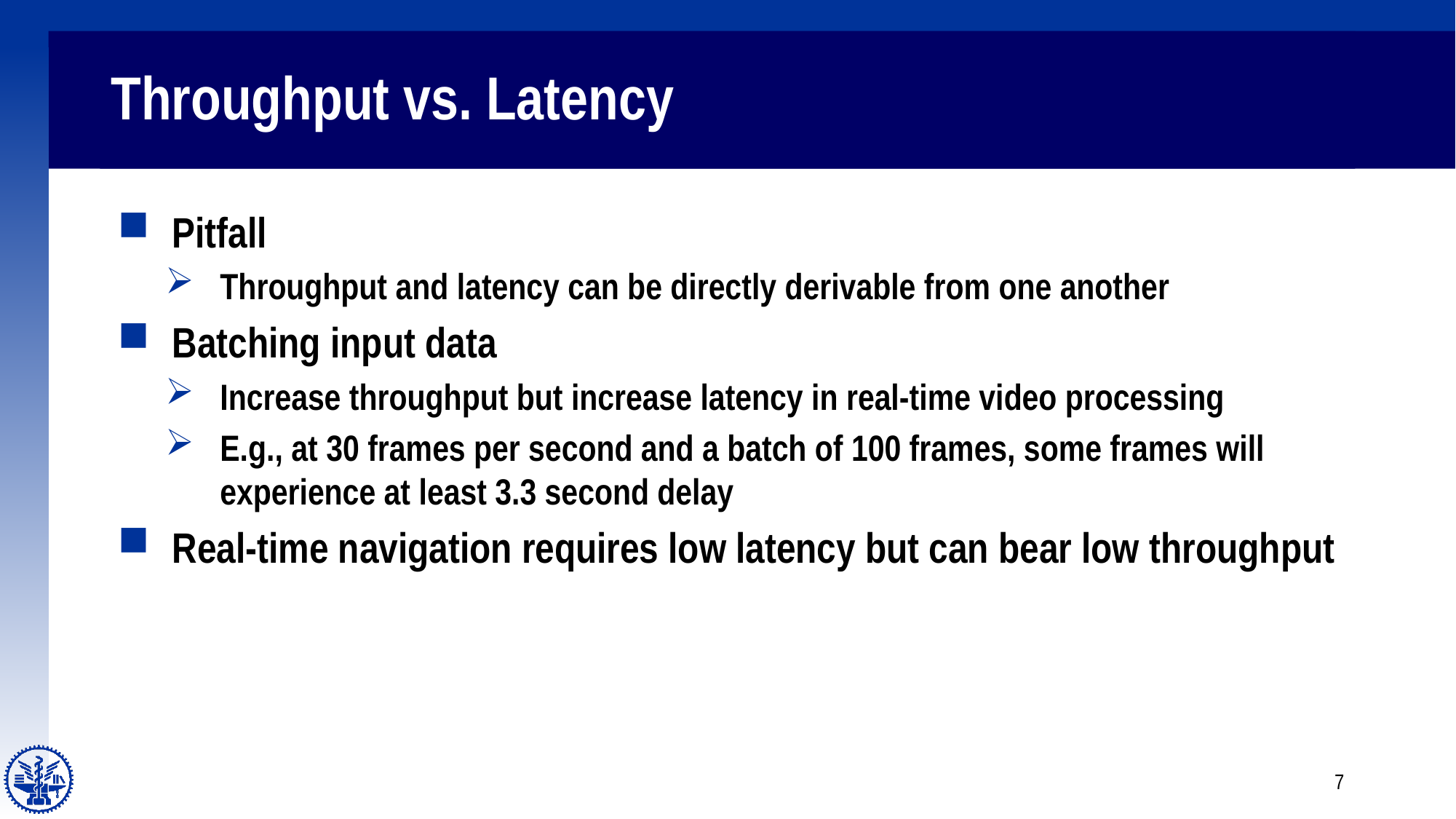

# Throughput vs. Latency
Pitfall
Throughput and latency can be directly derivable from one another
Batching input data
Increase throughput but increase latency in real-time video processing
E.g., at 30 frames per second and a batch of 100 frames, some frames will experience at least 3.3 second delay
Real-time navigation requires low latency but can bear low throughput
7